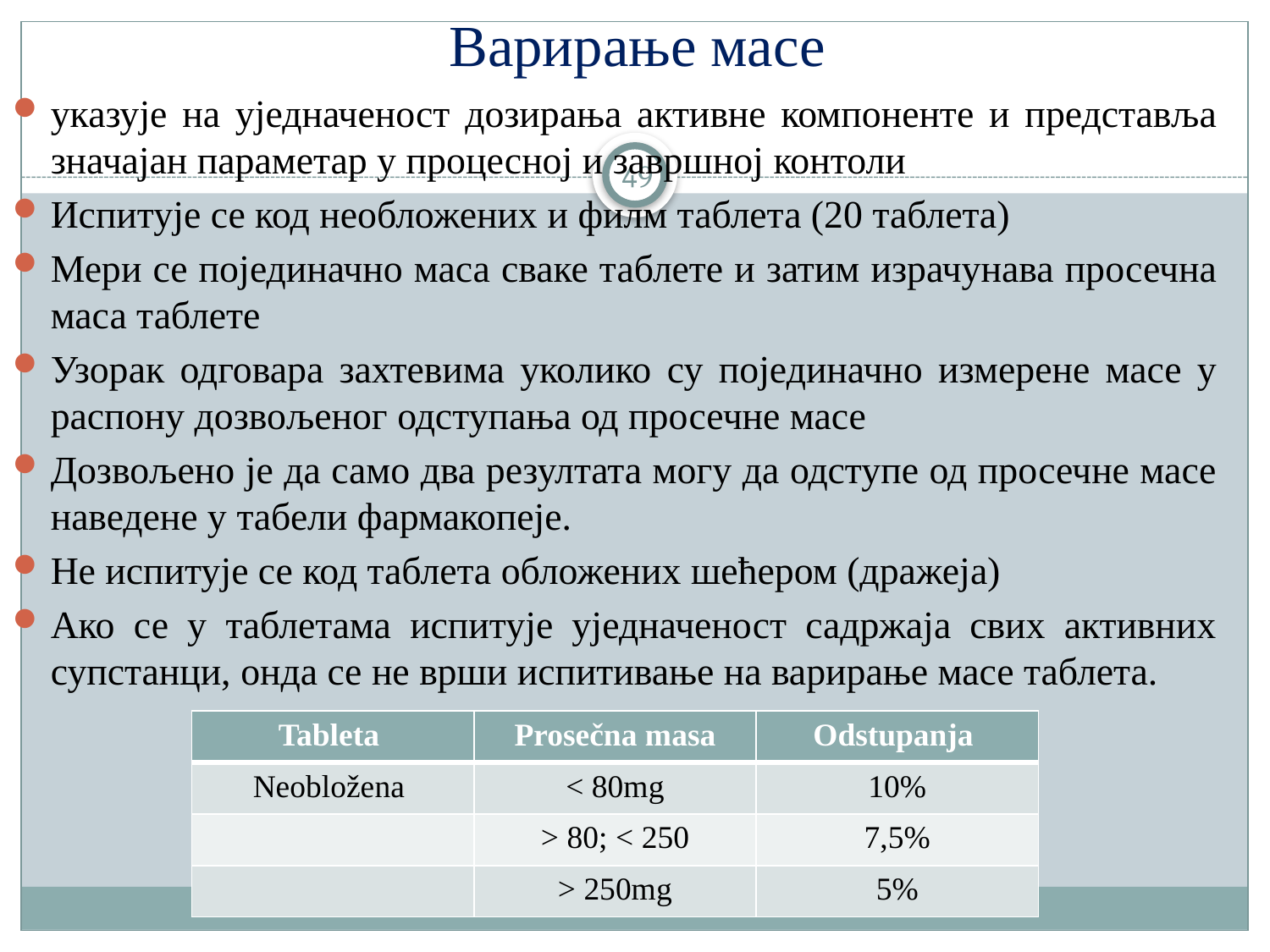

# Варирање масе
указује на уједначеност дозирања активне компоненте и представља значајан параметар у процесној и завршној контоли
Испитује се код необложених и филм таблета (20 таблета)
Мери се појединачно маса сваке таблете и затим израчунава просечна маса таблете
Узорак одговара захтевима уколико су појединачно измерене масе у распону дозвољеног одступања од просечне масе
Дозвољено је да само два резултата могу да одступе од просечне масе наведене у табели фармакопеје.
Не испитује се код таблета обложених шећером (дражеја)
Ако се у таблетама испитује уједначеност садржаја свих активних супстанци, онда се не врши испитивање на варирање масе таблета.
49
| Tableta | Prosečna masa | Odstupanja |
| --- | --- | --- |
| Neobložena | < 80mg | 10% |
|  | > 80; < 250 | 7,5% |
|  | > 250mg | 5% |